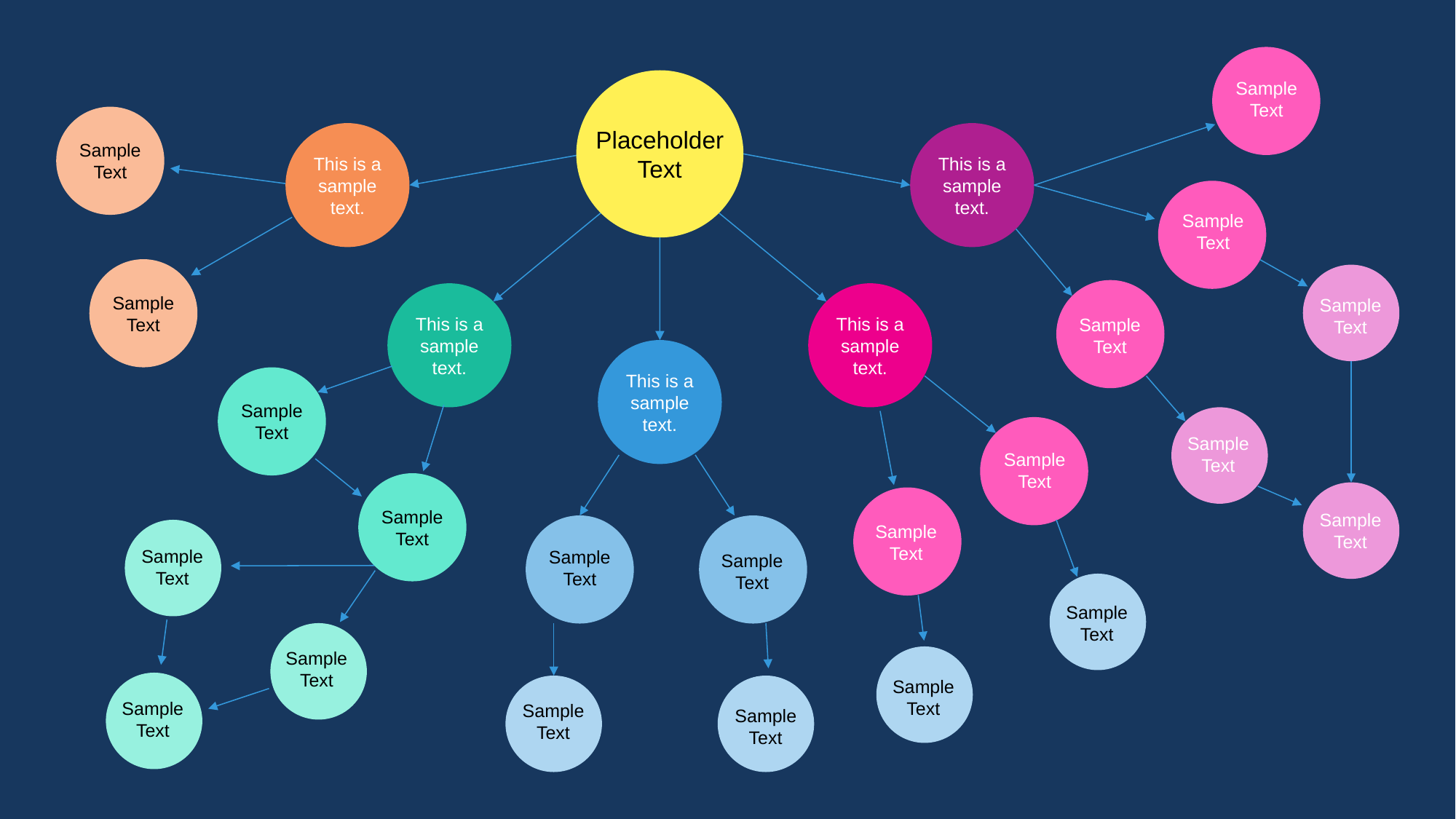

Sample Text

Placeholder Text

Sample Text
This is a sample text.
This is a sample text.

Sample Text

Sample Text

Sample Text
Sample Text
This is a sample text.
This is a sample text.

This is a sample text.
Sample Text

Sample Text
Sample Text

Sample Text
Sample Text
Sample Text

Sample Text
Sample Text
Sample Text

Sample Text

Sample Text

Sample Text

Sample Text
Sample Text
Sample Text